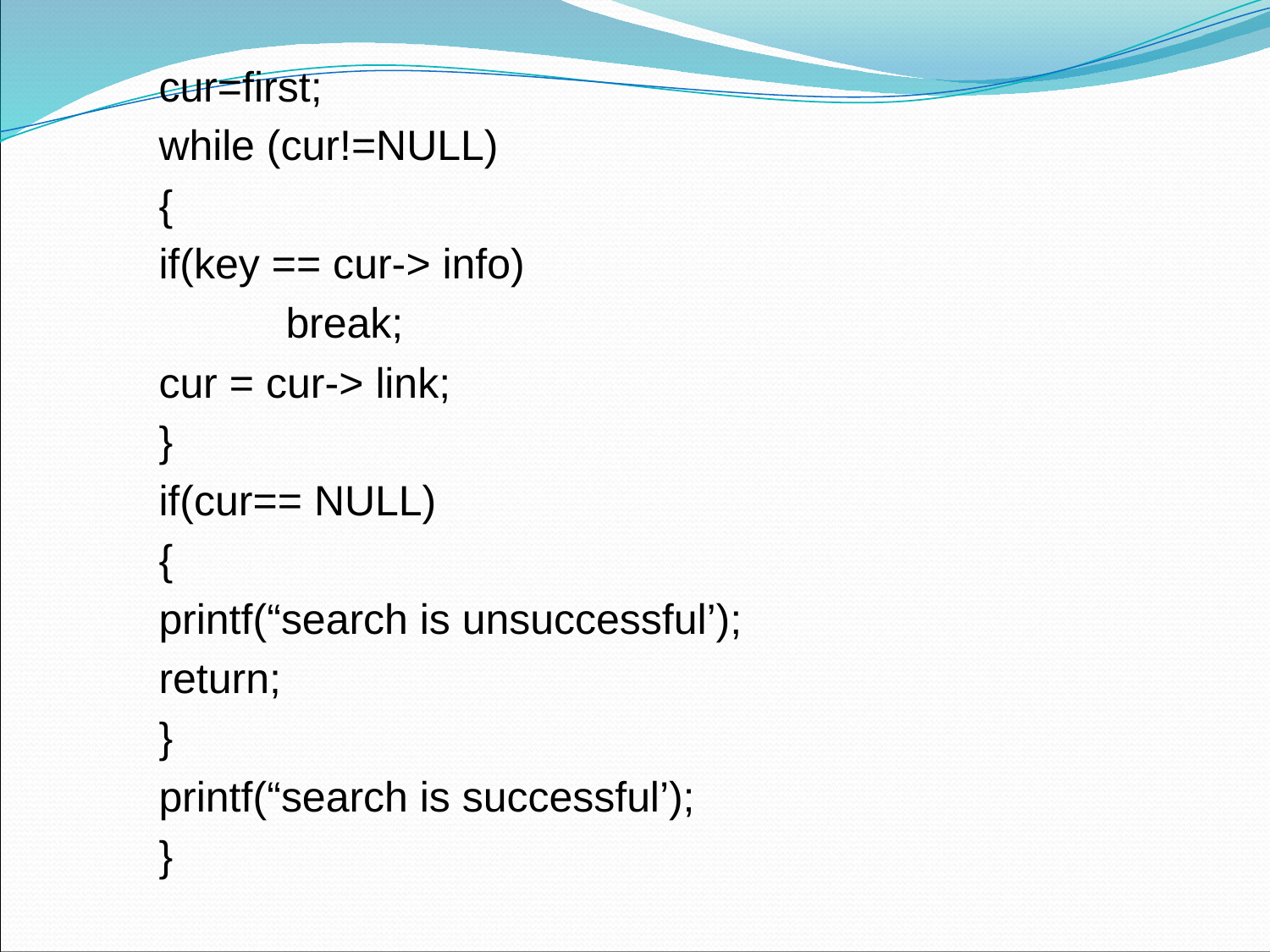

#
 	cur=first;
	while (cur!=NULL)
	{
	if(key == cur-> info)
		break;
	cur = cur-> link;
	}
	if(cur== NULL)
	{
	printf(“search is unsuccessful’);
	return;
	}
	printf(“search is successful’);
	}